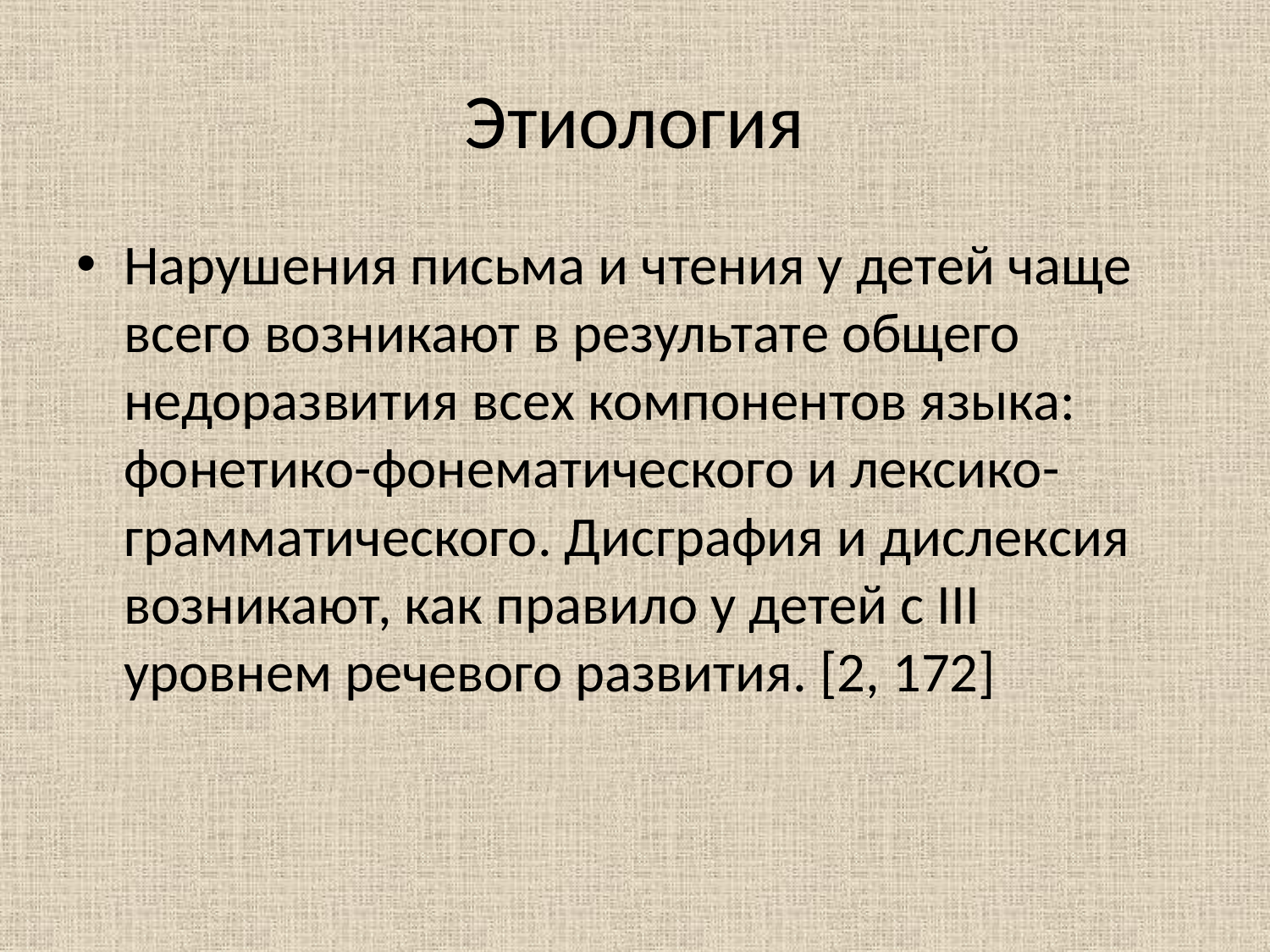

# Этиология
Нарушения письма и чтения у детей чаще всего возникают в результате общего недоразвития всех компонентов языка: фонетико-фонематического и лексико-грамматического. Дисграфия и дислексия возникают, как правило у детей с III уровнем речевого развития. [2, 172]